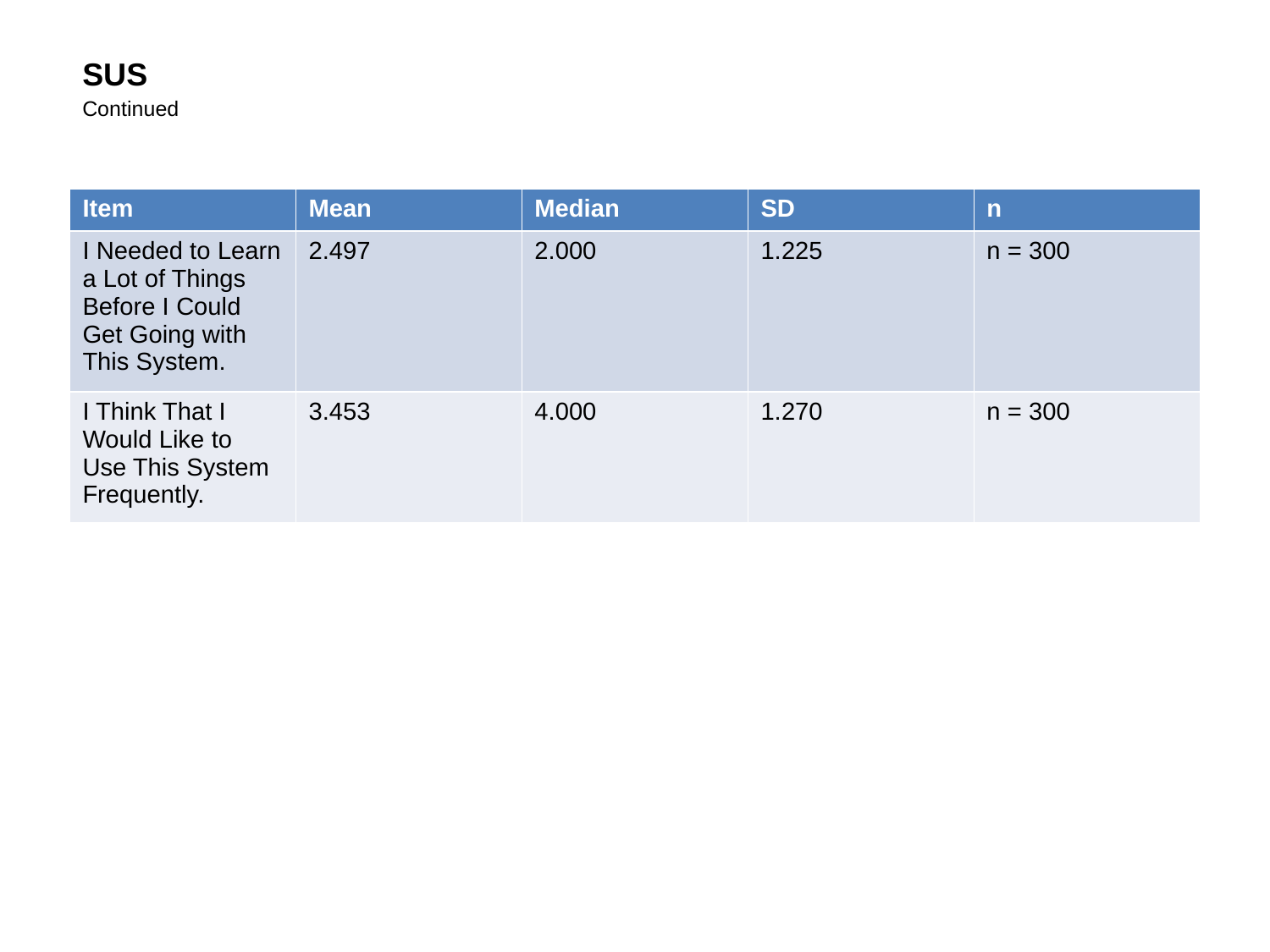

SUS
Continued
| Item | Mean | Median | SD | n |
| --- | --- | --- | --- | --- |
| I Needed to Learn a Lot of Things Before I Could Get Going with This System. | 2.497 | 2.000 | 1.225 | n = 300 |
| I Think That I Would Like to Use This System Frequently. | 3.453 | 4.000 | 1.270 | n = 300 |